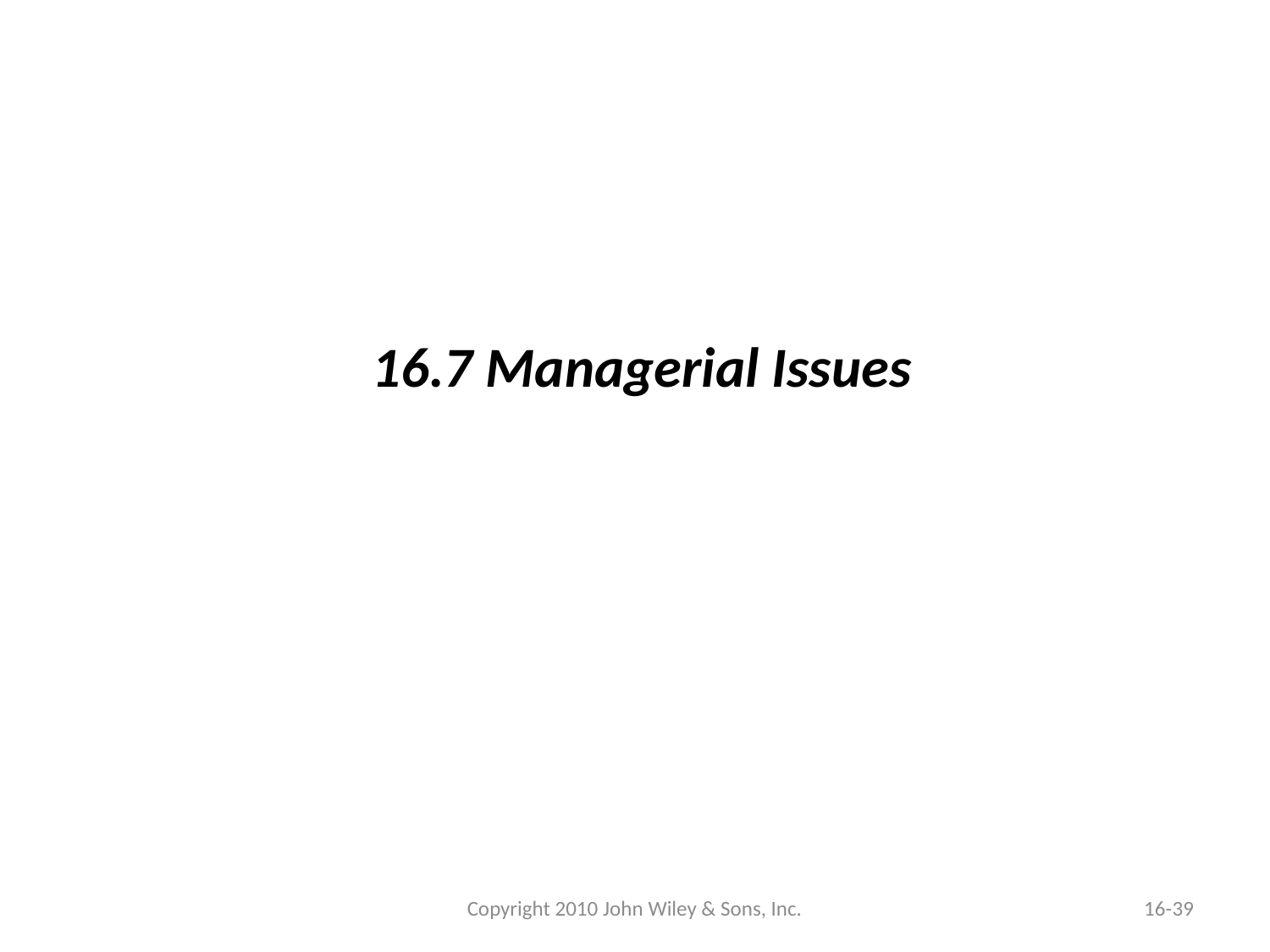

16.7 Managerial Issues

Copyright 2010 John Wiley & Sons, Inc.
16-39